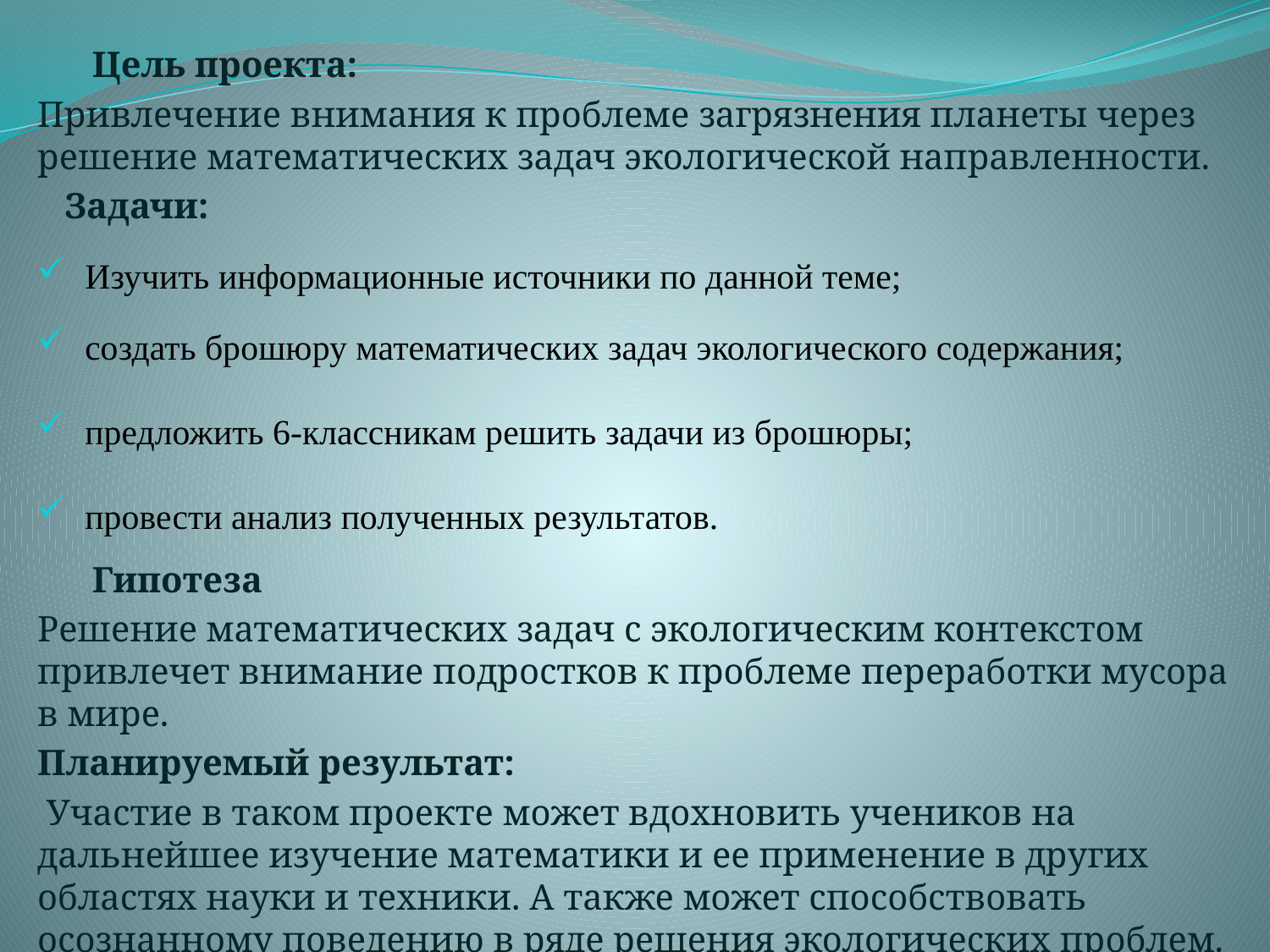

Цель проекта:
Привлечение внимания к проблеме загрязнения планеты через решение математических задач экологической направленности.
   Задачи:
Изучить информационные источники по данной теме;
создать брошюру математических задач экологического содержания;
предложить 6-классникам решить задачи из брошюры;
провести анализ полученных результатов.
Гипотеза
Решение математических задач с экологическим контекстом привлечет внимание подростков к проблеме переработки мусора в мире.
Планируемый результат:
 Участие в таком проекте может вдохновить учеников на дальнейшее изучение математики и ее применение в других областях науки и техники. А также может способствовать осознанному поведению в ряде решения экологических проблем.